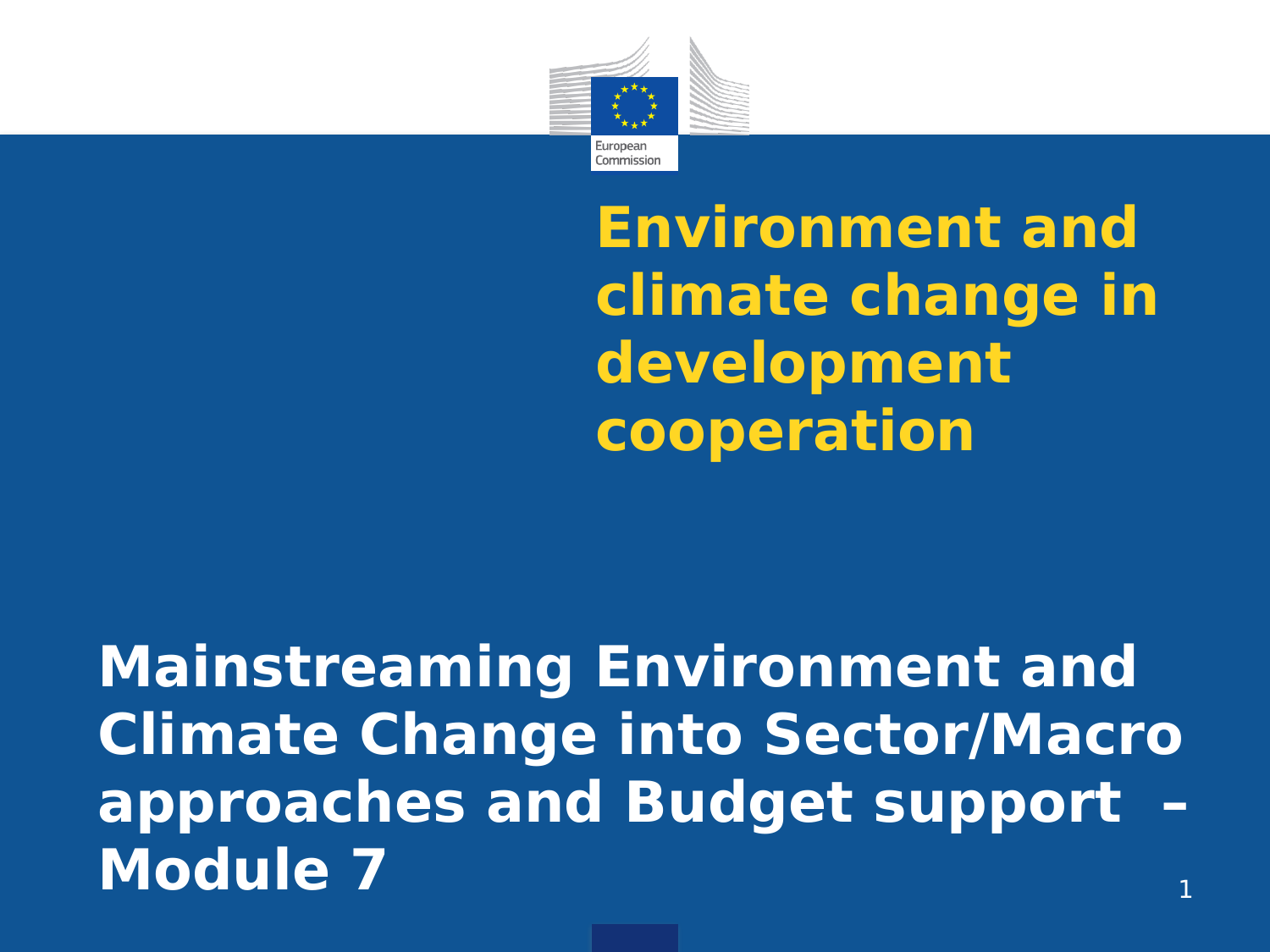

# Environment and climate change in development cooperation

Mainstreaming Environment and Climate Change into Sector/Macro approaches and Budget support  – Module 7
1